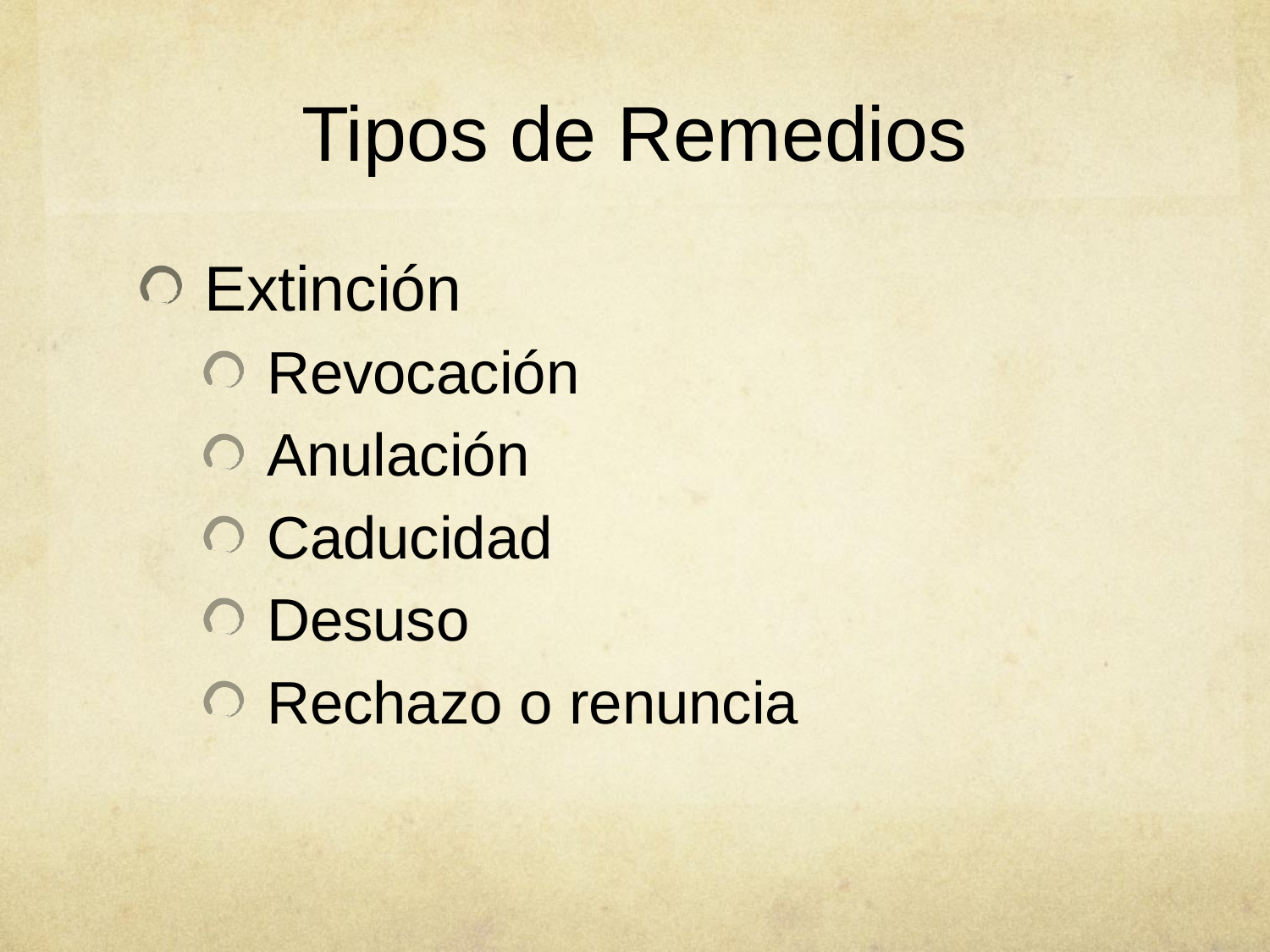

# Tipos de Remedios
Extinción
Revocación
Anulación
Caducidad
Desuso
Rechazo o renuncia